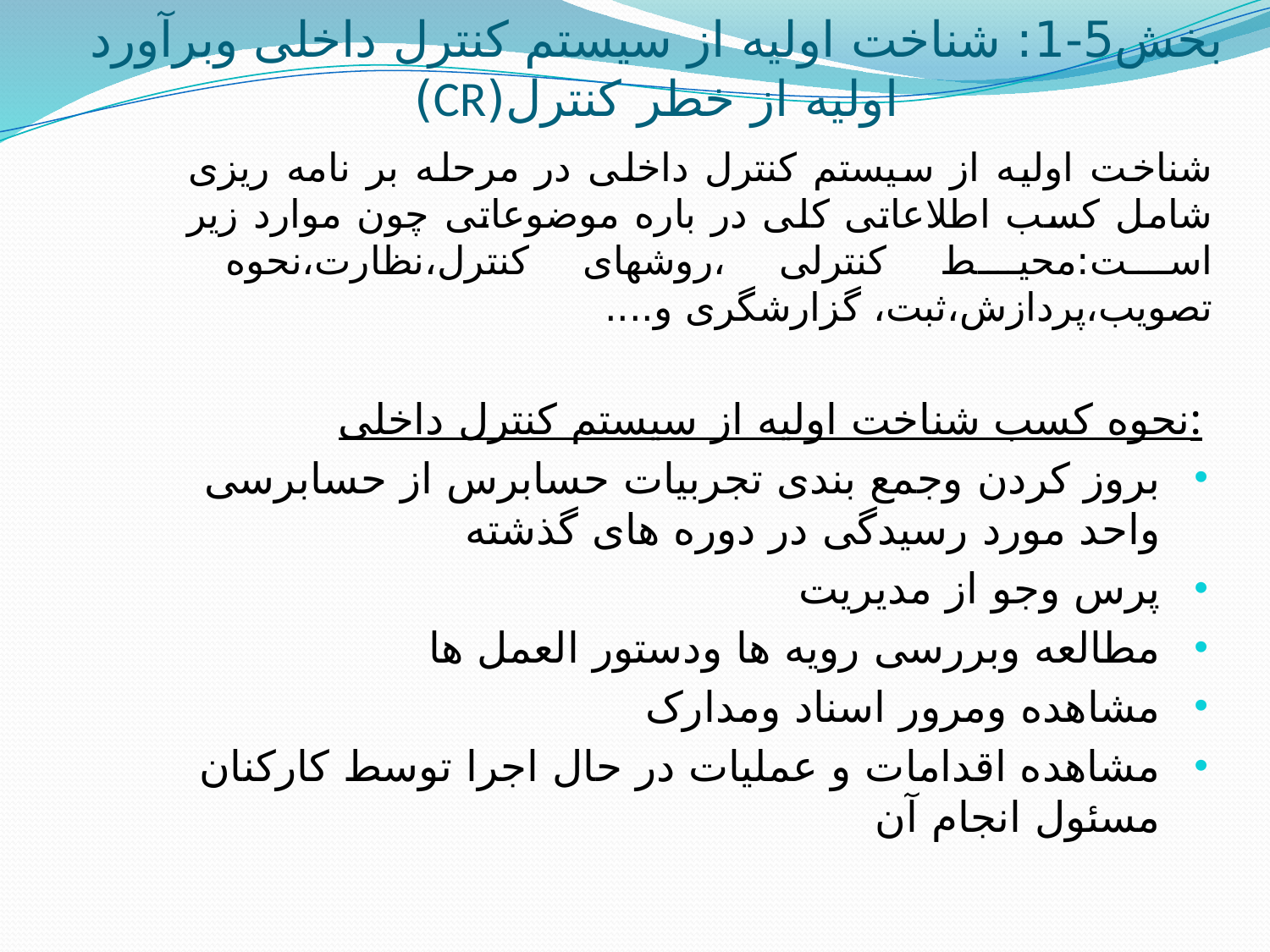

# بخش5-1: شناخت اولیه از سیستم کنترل داخلی وبرآورد اوليه از خطر كنترل(CR)
شناخت اولیه از سیستم کنترل داخلی در مرحله بر نامه ریزی شامل کسب اطلاعاتی کلی در باره موضوعاتی چون موارد زیر است:محیط کنترلی ،روشهای کنترل،نظارت،نحوه تصویب،پردازش،ثبت، گزارشگری و....
نحوه کسب شناخت اولیه از سیستم کنترل داخلی:
بروز کردن وجمع بندی تجربیات حسابرس از حسابرسی واحد مورد رسیدگی در دوره های گذشته
پرس وجو از مدیریت
مطالعه وبررسی رویه ها ودستور العمل ها
مشاهده ومرور اسناد ومدارک
مشاهده اقدامات و عمليات در حال اجرا توسط كاركنان مسئول انجام آن